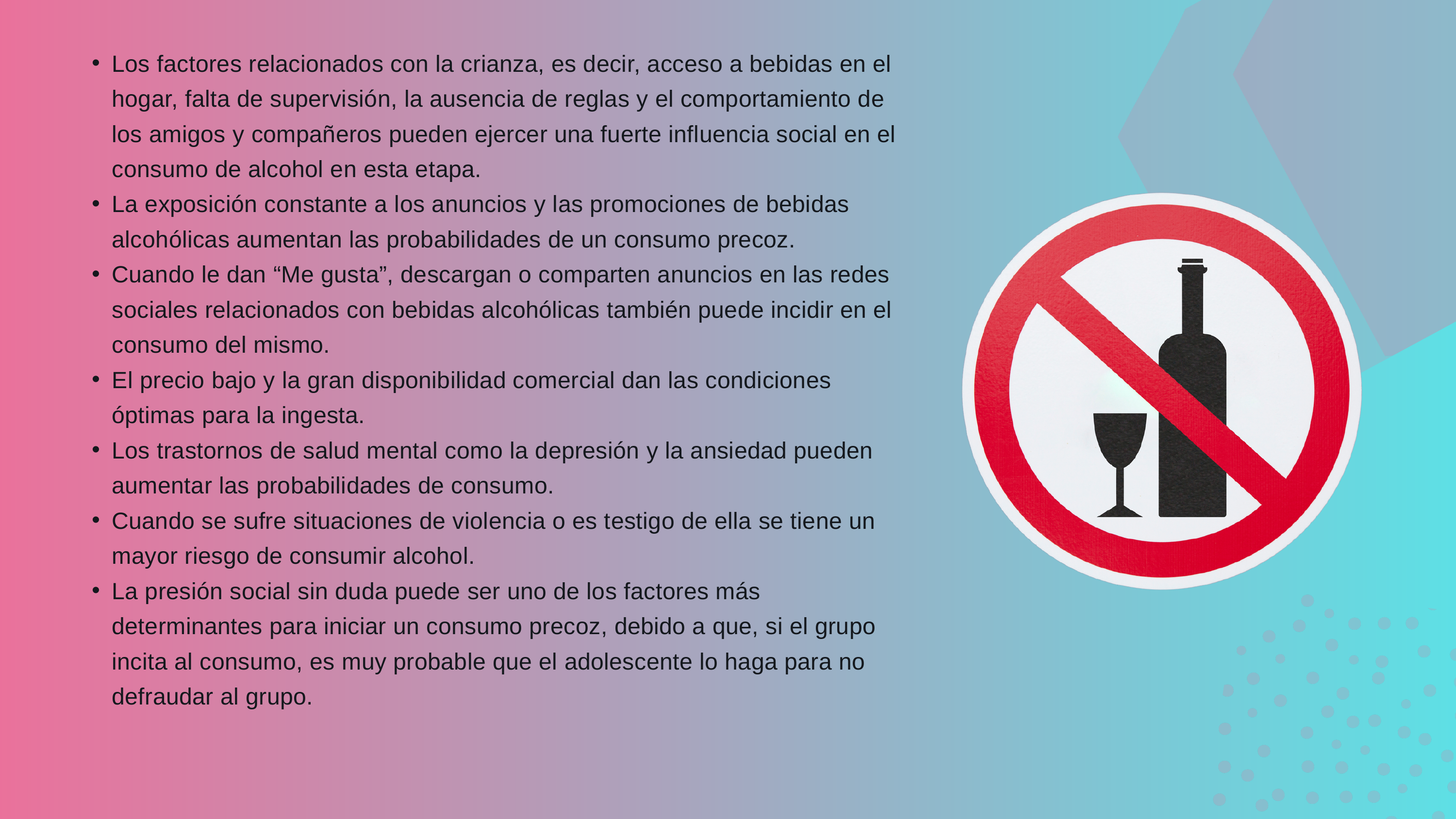

Los factores relacionados con la crianza, es decir, acceso a bebidas en el hogar, falta de supervisión, la ausencia de reglas y el comportamiento de los amigos y compañeros pueden ejercer una fuerte influencia social en el consumo de alcohol en esta etapa.
La exposición constante a los anuncios y las promociones de bebidas alcohólicas aumentan las probabilidades de un consumo precoz.
Cuando le dan “Me gusta”, descargan o comparten anuncios en las redes sociales relacionados con bebidas alcohólicas también puede incidir en el consumo del mismo.
El precio bajo y la gran disponibilidad comercial dan las condiciones óptimas para la ingesta.
Los trastornos de salud mental como la depresión y la ansiedad pueden aumentar las probabilidades de consumo.
Cuando se sufre situaciones de violencia o es testigo de ella se tiene un mayor riesgo de consumir alcohol.
La presión social sin duda puede ser uno de los factores más determinantes para iniciar un consumo precoz, debido a que, si el grupo incita al consumo, es muy probable que el adolescente lo haga para no defraudar al grupo.